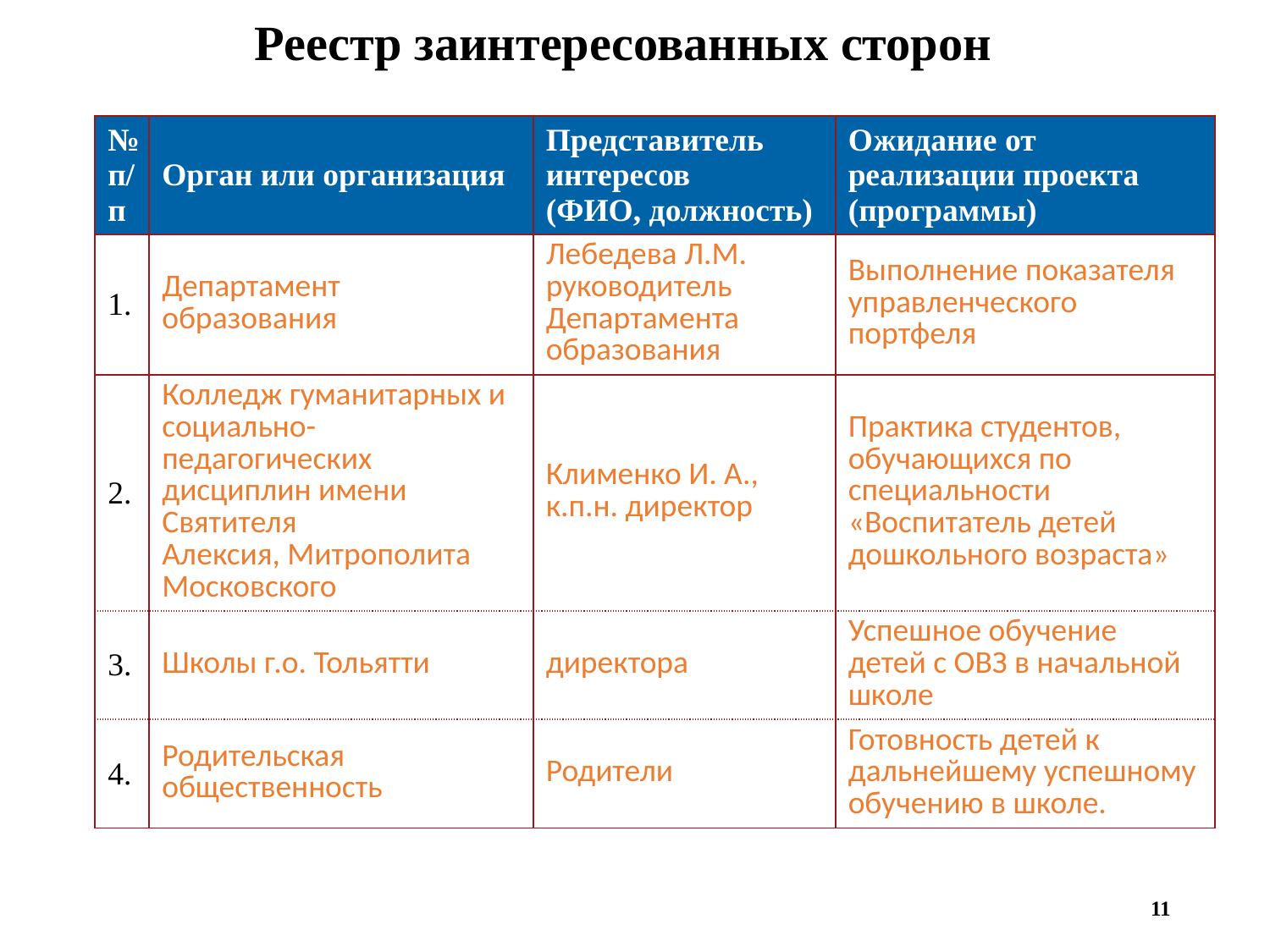

Реестр заинтересованных сторон
| № п/п | Орган или организация | Представитель интересов (ФИО, должность) | Ожидание от реализации проекта (программы) |
| --- | --- | --- | --- |
| 1. | Департамент образования | Лебедева Л.М. руководитель Департамента образования | Выполнение показателя управленческого портфеля |
| 2. | Колледж гуманитарных и социально-педагогических дисциплин имени Святителя Алексия, Митрополита Московского | Клименко И. А., к.п.н. директор | Практика студентов, обучающихся по специальности «Воспитатель детей дошкольного возраста» |
| 3. | Школы г.о. Тольятти | директора | Успешное обучение детей с ОВЗ в начальной школе |
| 4. | Родительская общественность | Родители | Готовность детей к дальнейшему успешному обучению в школе. |
11